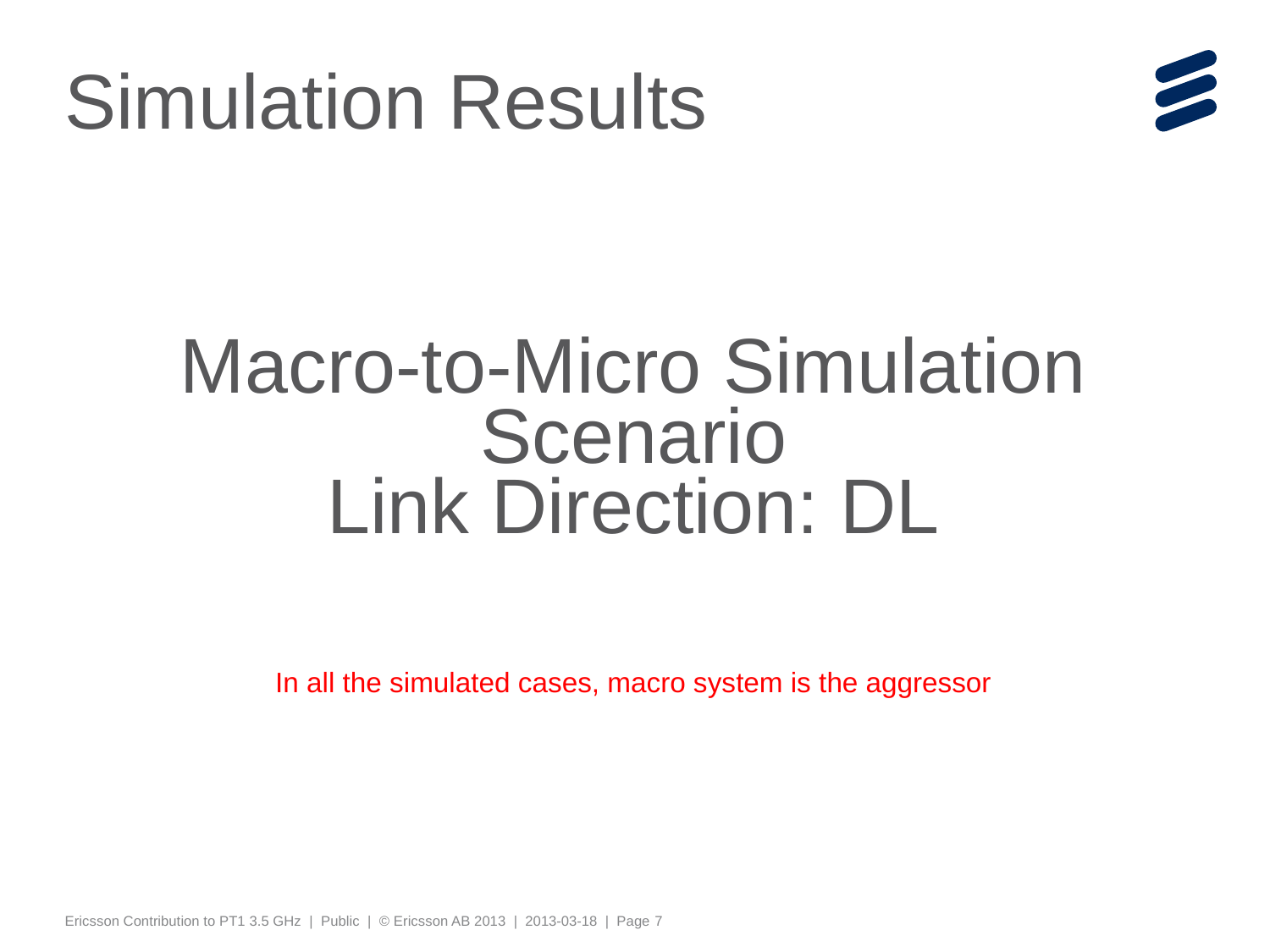

# Simulation Results
Macro-to-Micro Simulation Scenario
Link Direction: DL
In all the simulated cases, macro system is the aggressor